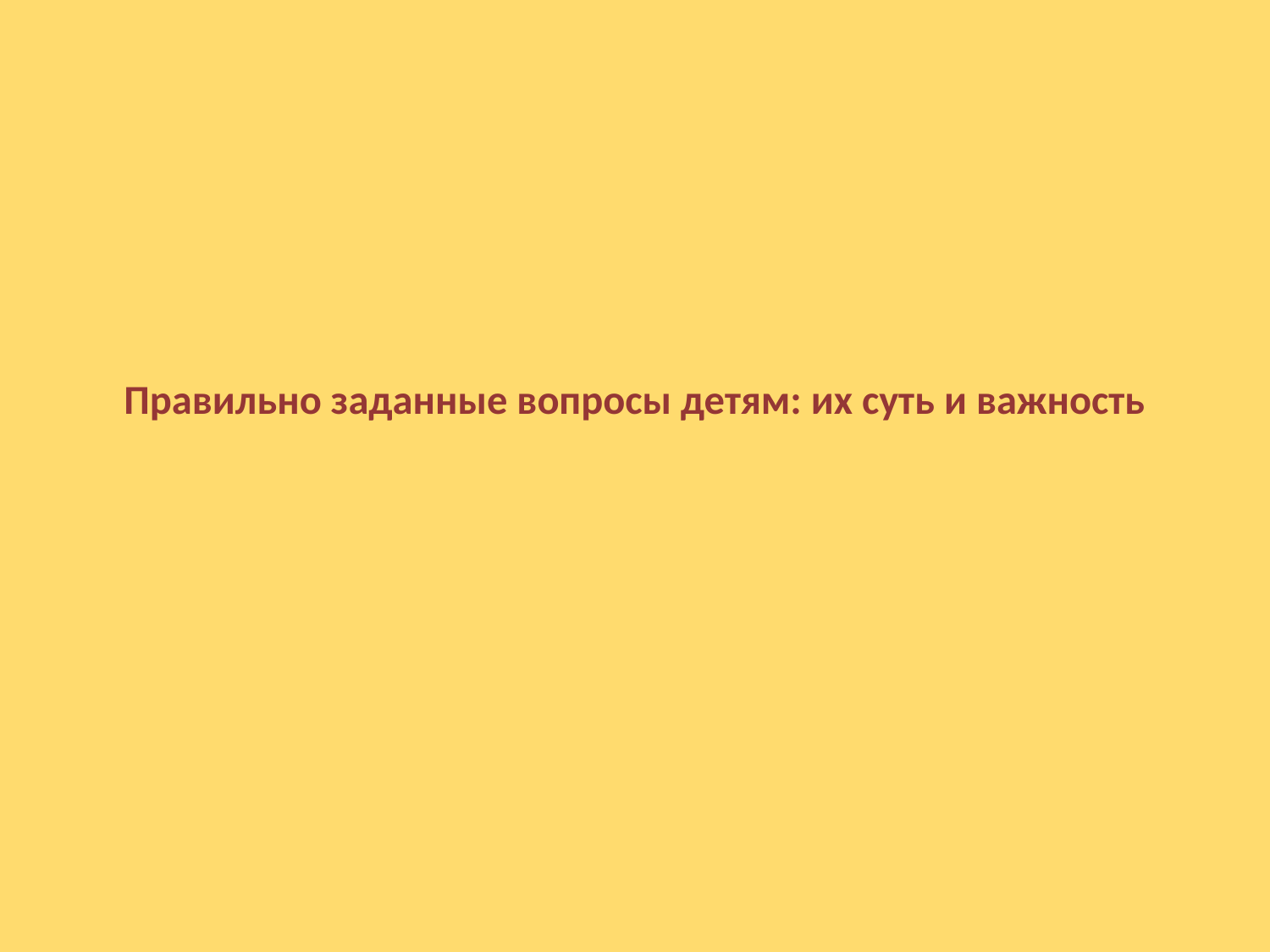

# Правильно заданные вопросы детям: их суть и важность